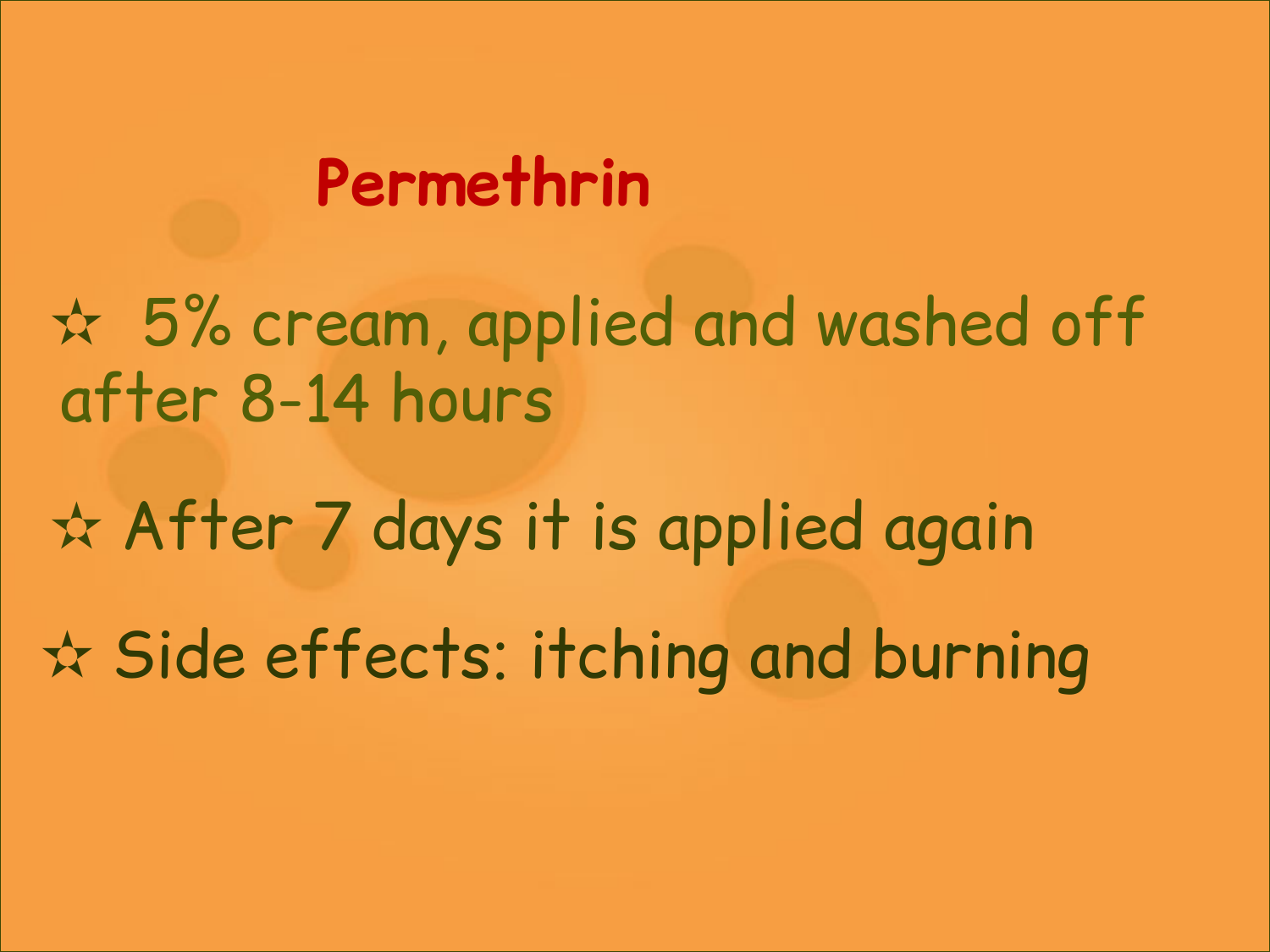

Permethrin

  ✫  5% cream, applied and washed off after 8-14 hours

  ✫ After 7 days it is applied again

  ✫ Side effects: itching and burning

#